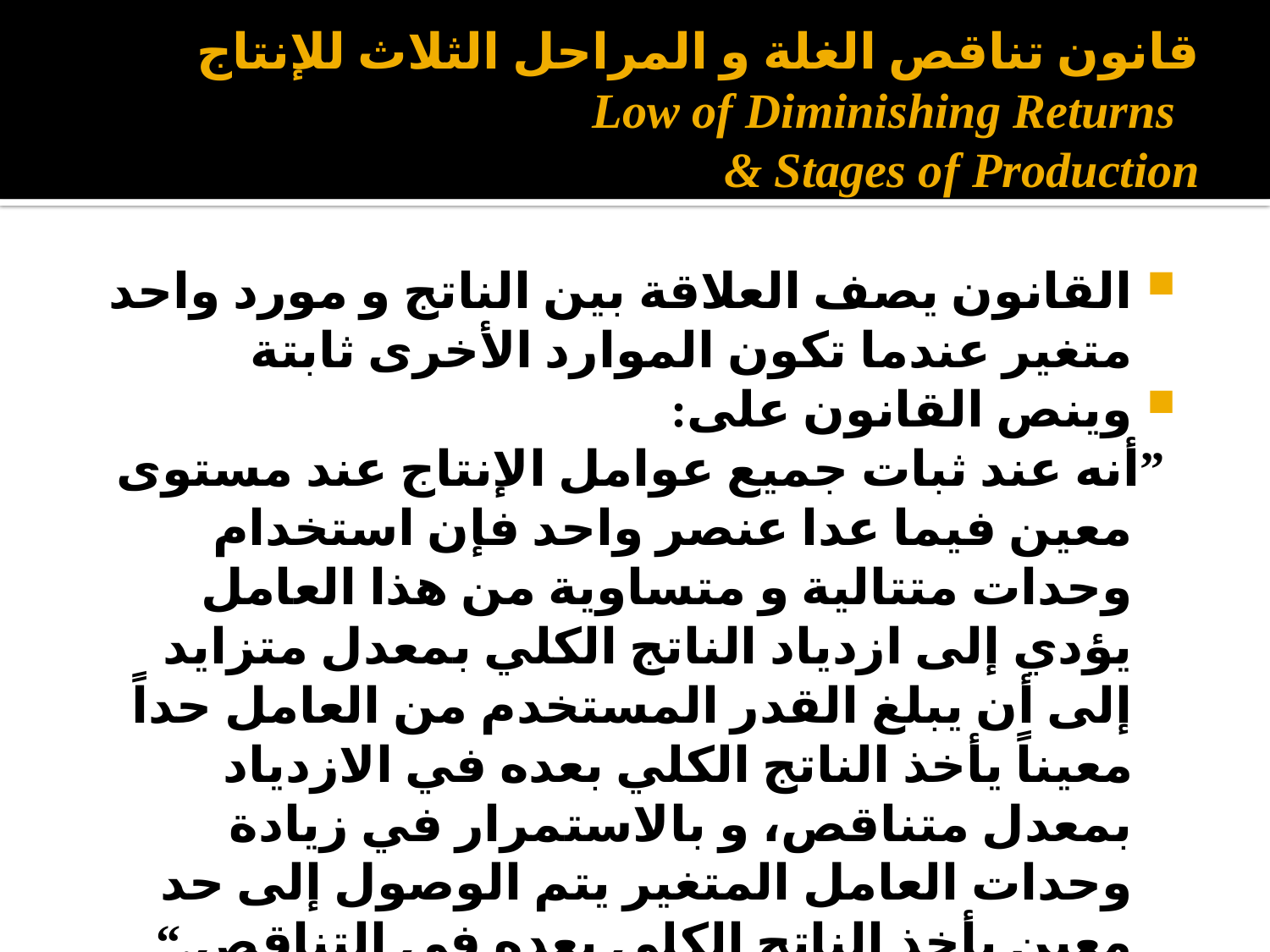

# قانون تناقص الغلة و المراحل الثلاث للإنتاج Low of Diminishing Returns & Stages of Production
القانون يصف العلاقة بين الناتج و مورد واحد متغير عندما تكون الموارد الأخرى ثابتة
وينص القانون على:
 ”أنه عند ثبات جميع عوامل الإنتاج عند مستوى معين فيما عدا عنصر واحد فإن استخدام وحدات متتالية و متساوية من هذا العامل يؤدي إلى ازدياد الناتج الكلي بمعدل متزايد إلى أن يبلغ القدر المستخدم من العامل حداً معيناً يأخذ الناتج الكلي بعده في الازدياد بمعدل متناقص، و بالاستمرار في زيادة وحدات العامل المتغير يتم الوصول إلى حد معين يأخذ الناتج الكلي بعده في التناقص.“